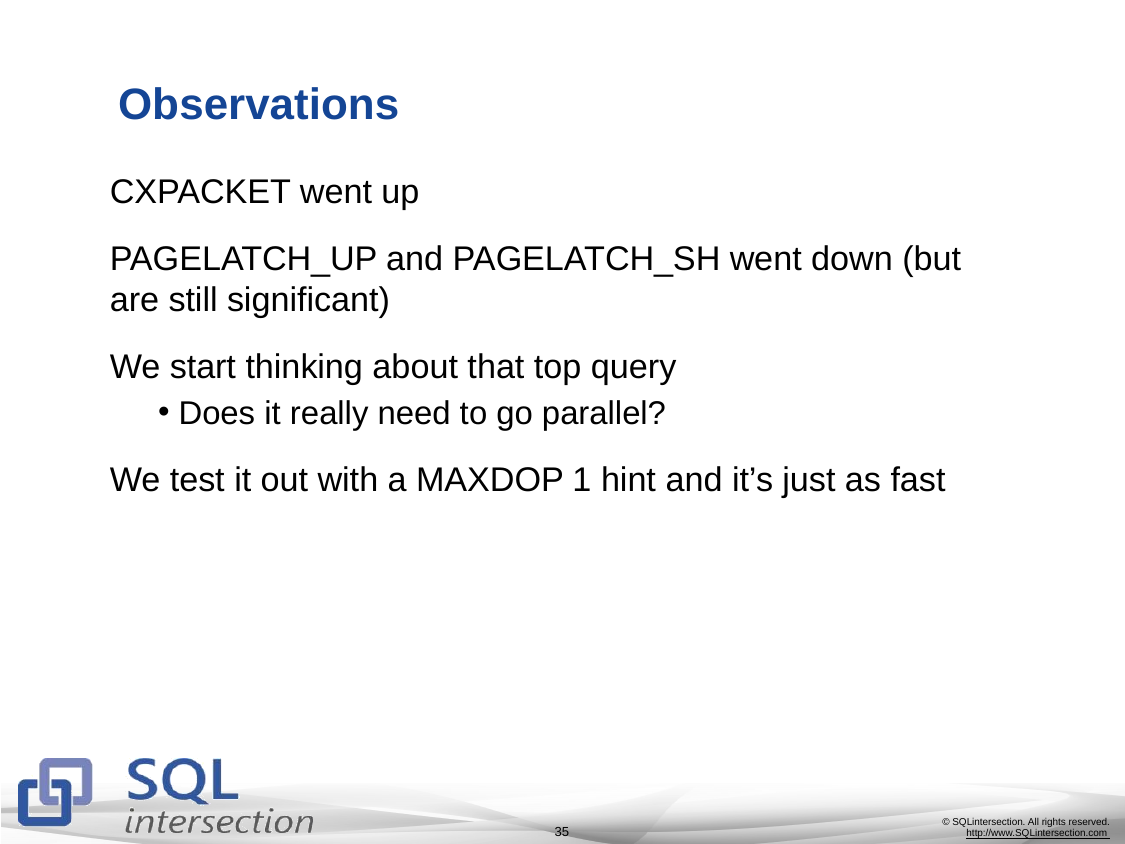

# Observations
CXPACKET went up
PAGELATCH_UP and PAGELATCH_SH went down (but are still significant)
We start thinking about that top query
Does it really need to go parallel?
We test it out with a MAXDOP 1 hint and it’s just as fast